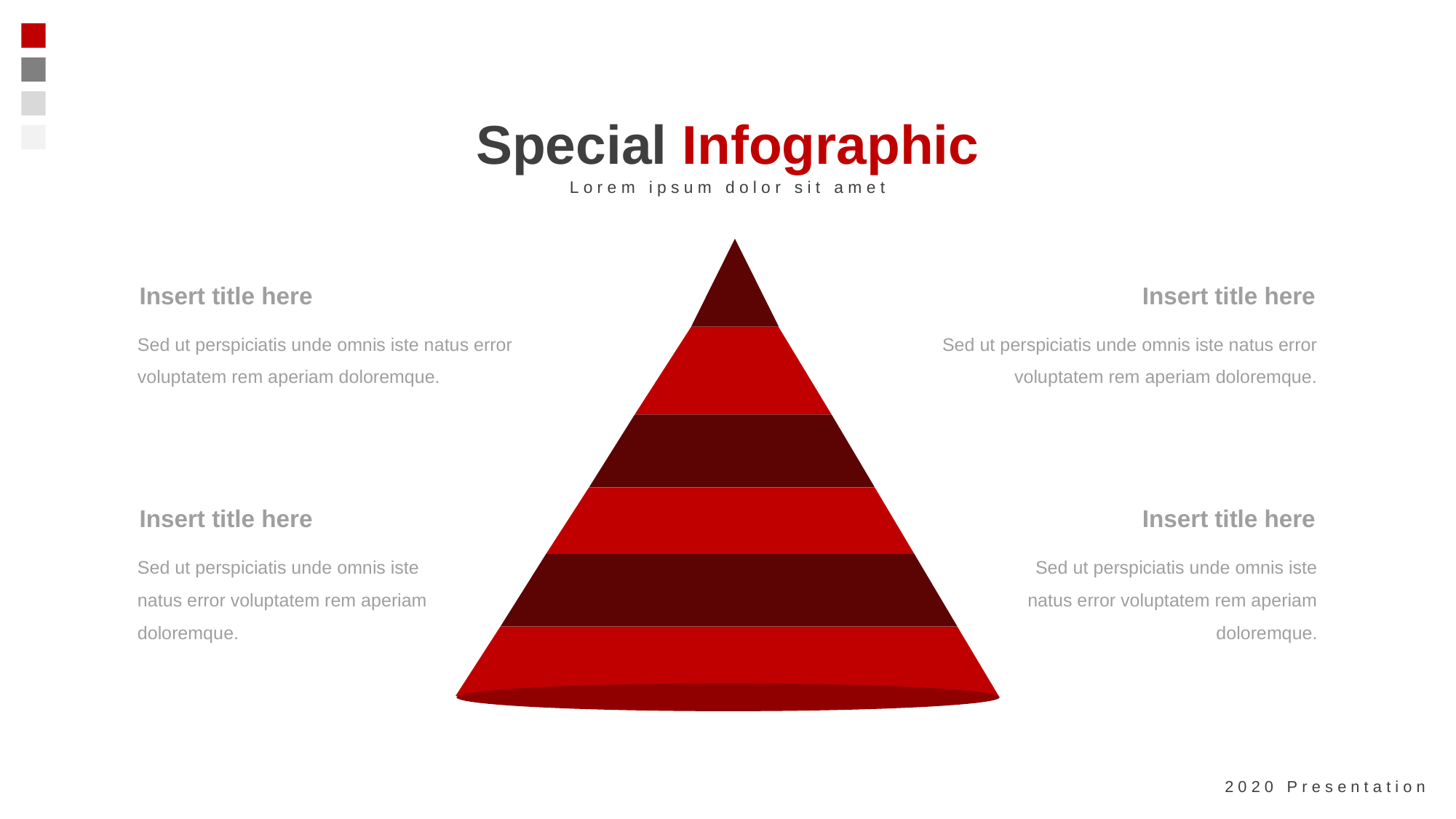

Special Infographic
Lorem ipsum dolor sit amet

Insert title here
Insert title here
Sed ut perspiciatis unde omnis iste natus error voluptatem rem aperiam doloremque.
Sed ut perspiciatis unde omnis iste natus error voluptatem rem aperiam doloremque.
Insert title here
Insert title here
Sed ut perspiciatis unde omnis iste natus error voluptatem rem aperiam doloremque.
Sed ut perspiciatis unde omnis iste natus error voluptatem rem aperiam doloremque.
2020 Presentation